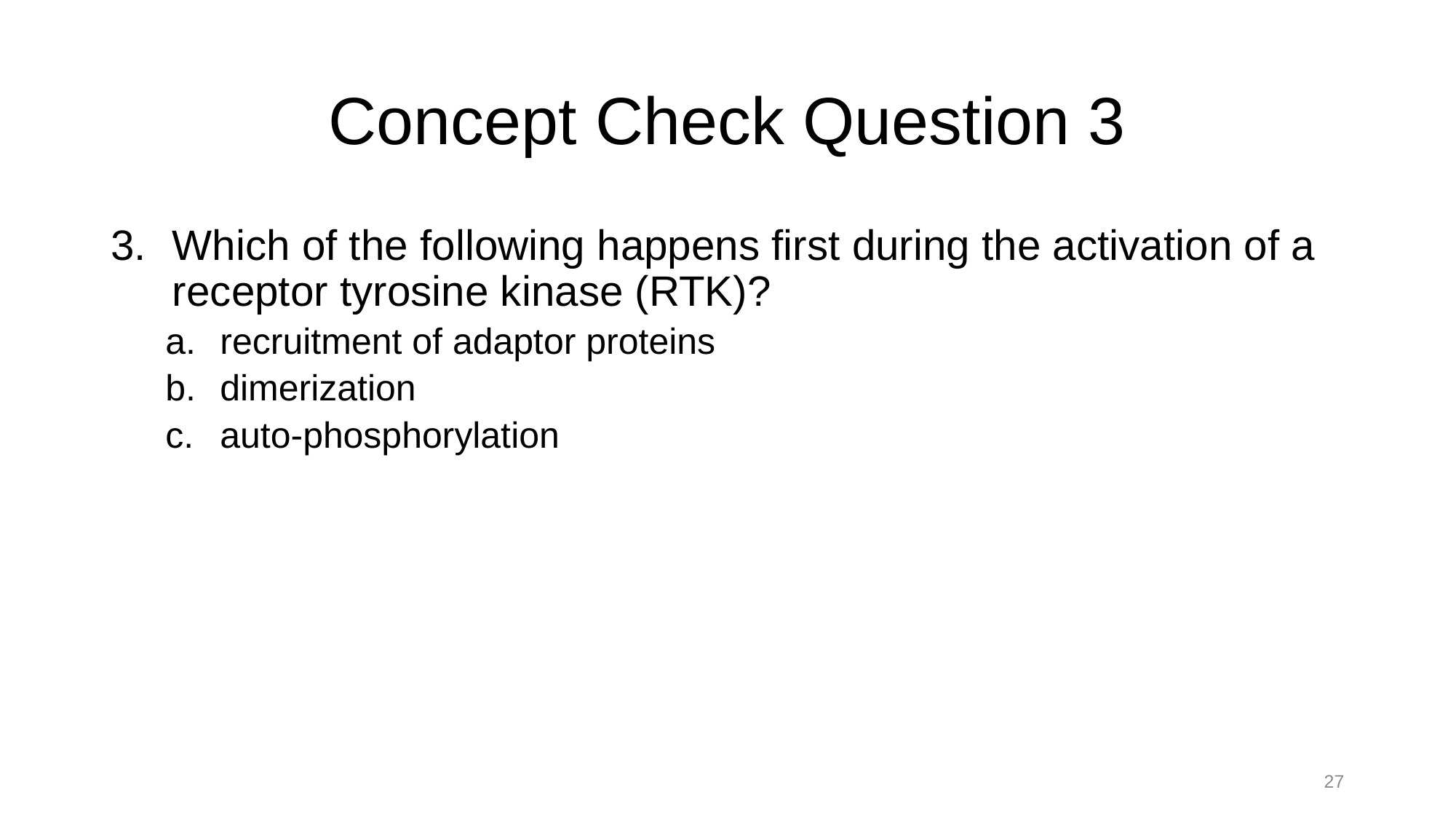

# Concept Check Question 3
Which of the following happens first during the activation of a receptor tyrosine kinase (RTK)?
recruitment of adaptor proteins
dimerization
auto-phosphorylation
27